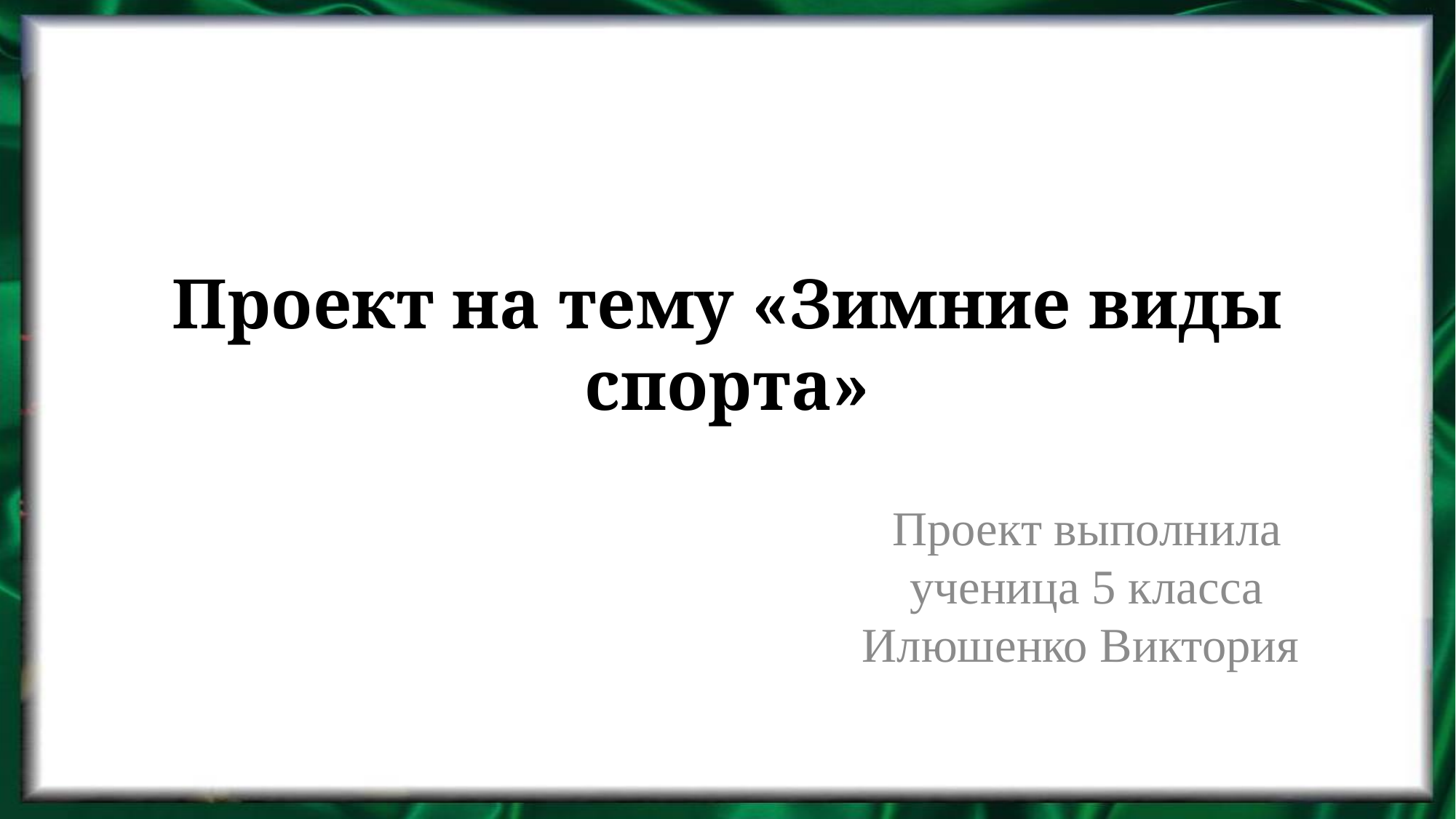

# Проект на тему «Зимние виды спорта»
Проект выполнила ученица 5 класса Илюшенко Виктория